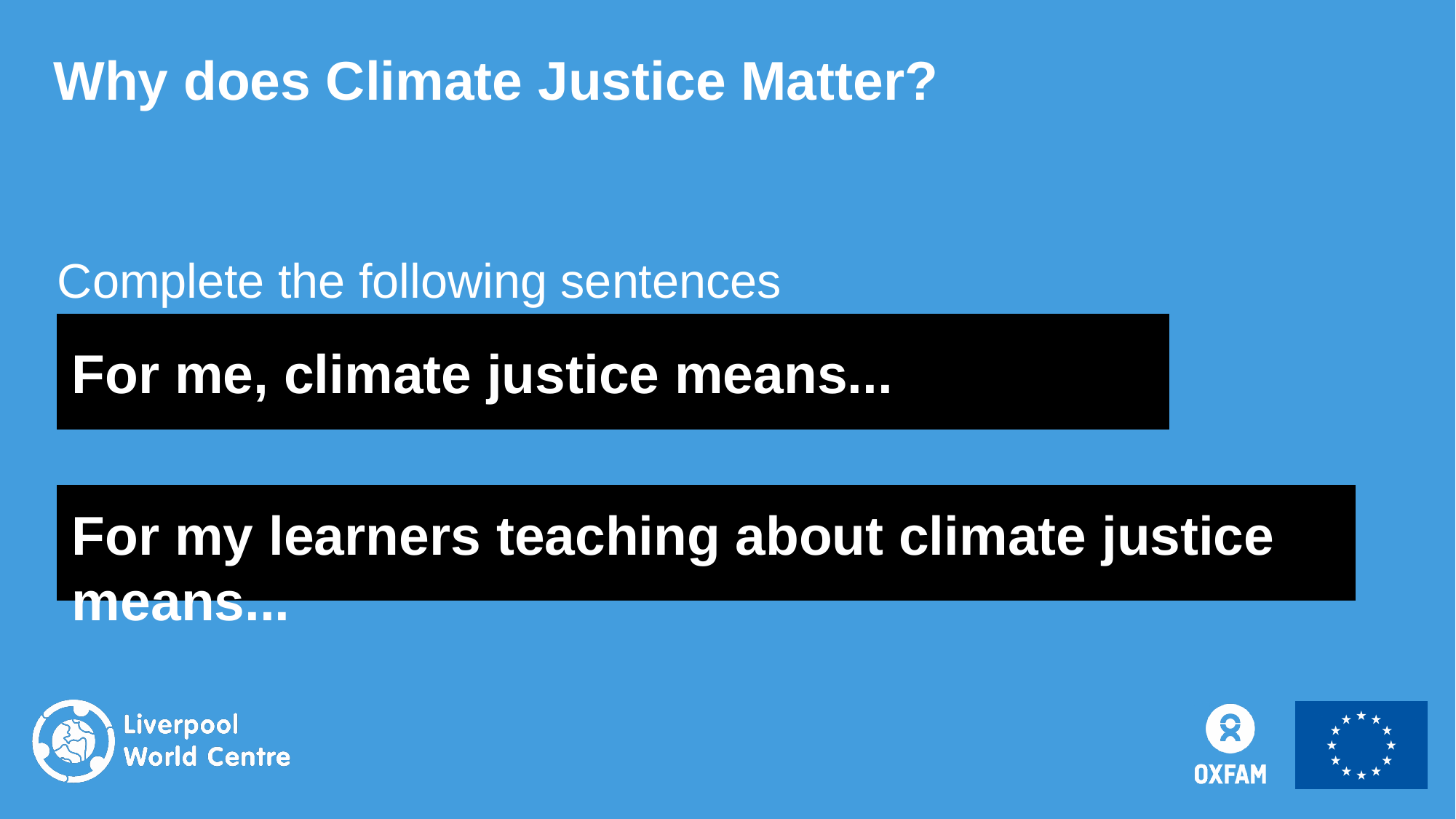

Why does Climate Justice Matter?
Complete the following sentences

For me, climate justice means...
For my learners teaching about climate justice means...